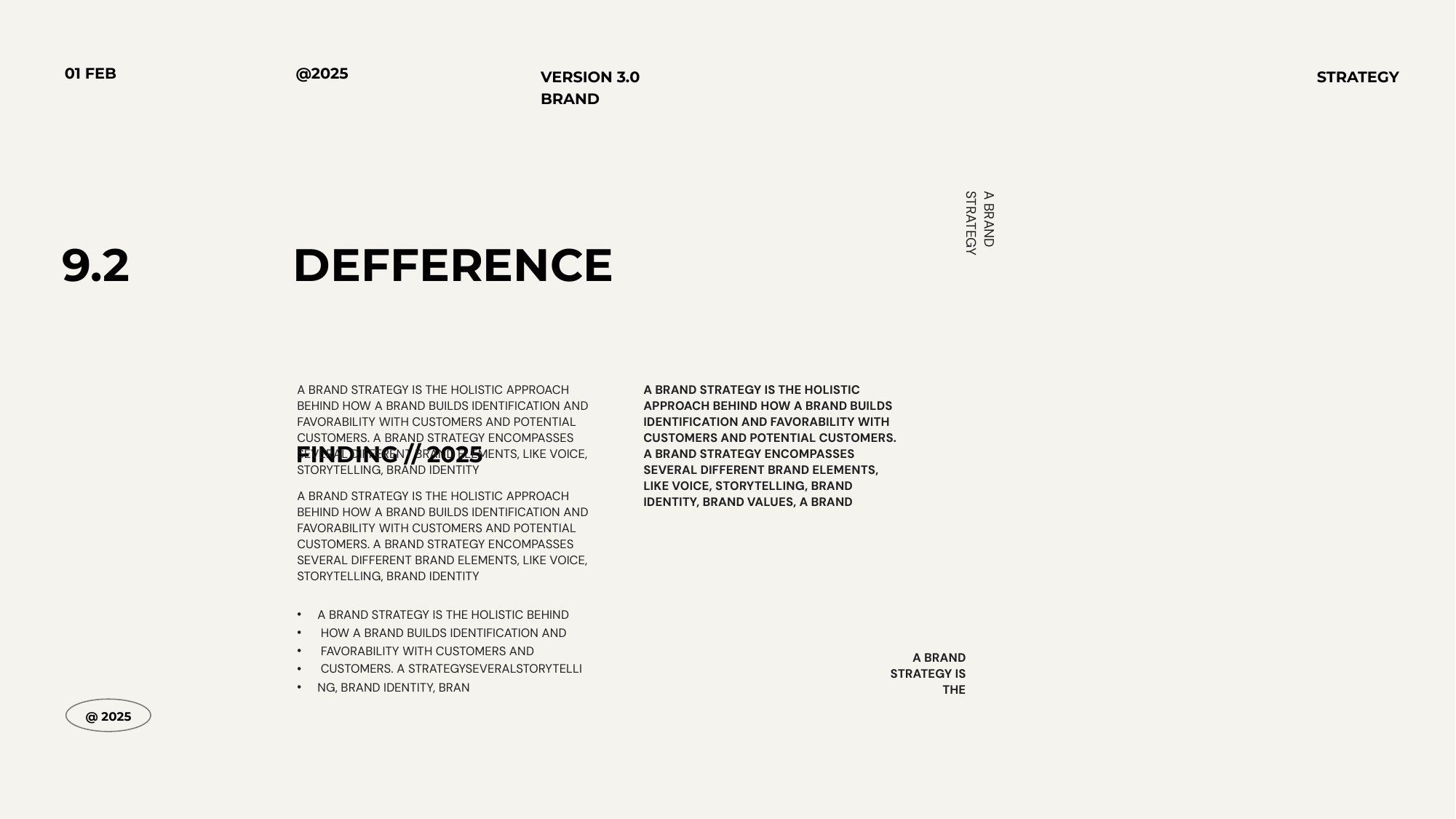

01 FEB
@2025
VERSION 3.0
BRAND
STRATEGY
9.2
DEFFERENCE

A BRAND STRATEGY
FINDING // 2025

A BRAND STRATEGY IS THE HOLISTIC APPROACH
BEHIND HOW A BRAND BUILDS IDENTIFICATION AND FAVORABILITY WITH CUSTOMERS AND POTENTIAL CUSTOMERS. A BRAND STRATEGY ENCOMPASSES SEVERAL DIFFERENT BRAND ELEMENTS, LIKE VOICE, STORYTELLING, BRAND IDENTITY
A BRAND STRATEGY IS THE HOLISTIC APPROACH BEHIND HOW A BRAND BUILDS IDENTIFICATION AND FAVORABILITY WITH CUSTOMERS AND POTENTIAL CUSTOMERS. A BRAND STRATEGY ENCOMPASSES SEVERAL DIFFERENT BRAND ELEMENTS, LIKE VOICE, STORYTELLING, BRAND IDENTITY, BRAND VALUES, A BRAND
A BRAND STRATEGY IS THE HOLISTIC APPROACH
BEHIND HOW A BRAND BUILDS IDENTIFICATION AND FAVORABILITY WITH CUSTOMERS AND POTENTIAL CUSTOMERS. A BRAND STRATEGY ENCOMPASSES SEVERAL DIFFERENT BRAND ELEMENTS, LIKE VOICE, STORYTELLING, BRAND IDENTITY
A BRAND STRATEGY IS THE HOLISTIC BEHIND
 HOW A BRAND BUILDS IDENTIFICATION AND
 FAVORABILITY WITH CUSTOMERS AND
 CUSTOMERS. A STRATEGYSEVERALSTORYTELLI
NG, BRAND IDENTITY, BRAN
A BRAND STRATEGY IS THE

@ 2025